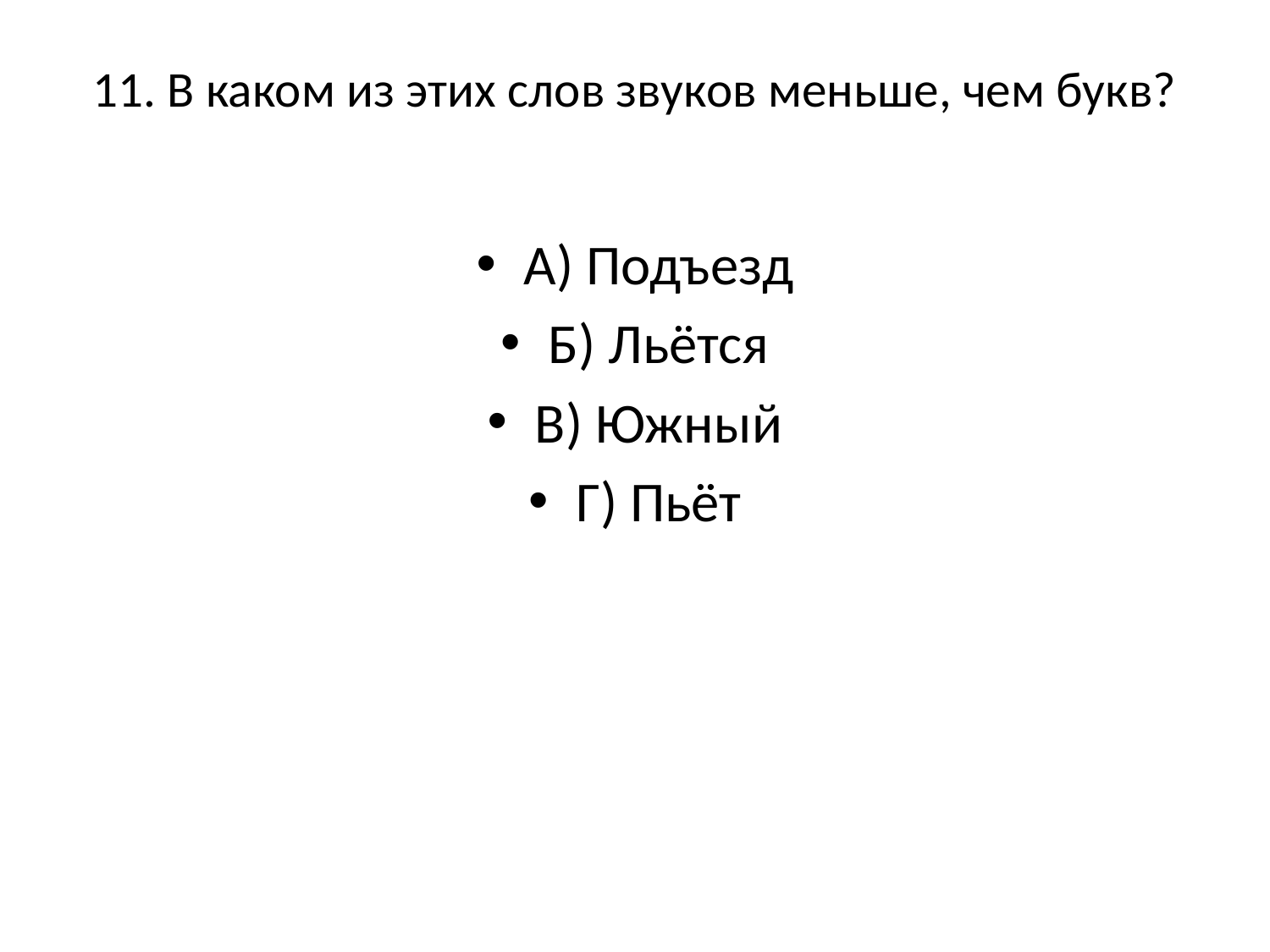

# 11. В каком из этих слов звуков меньше, чем букв?
А) Подъезд
Б) Льётся
В) Южный
Г) Пьёт